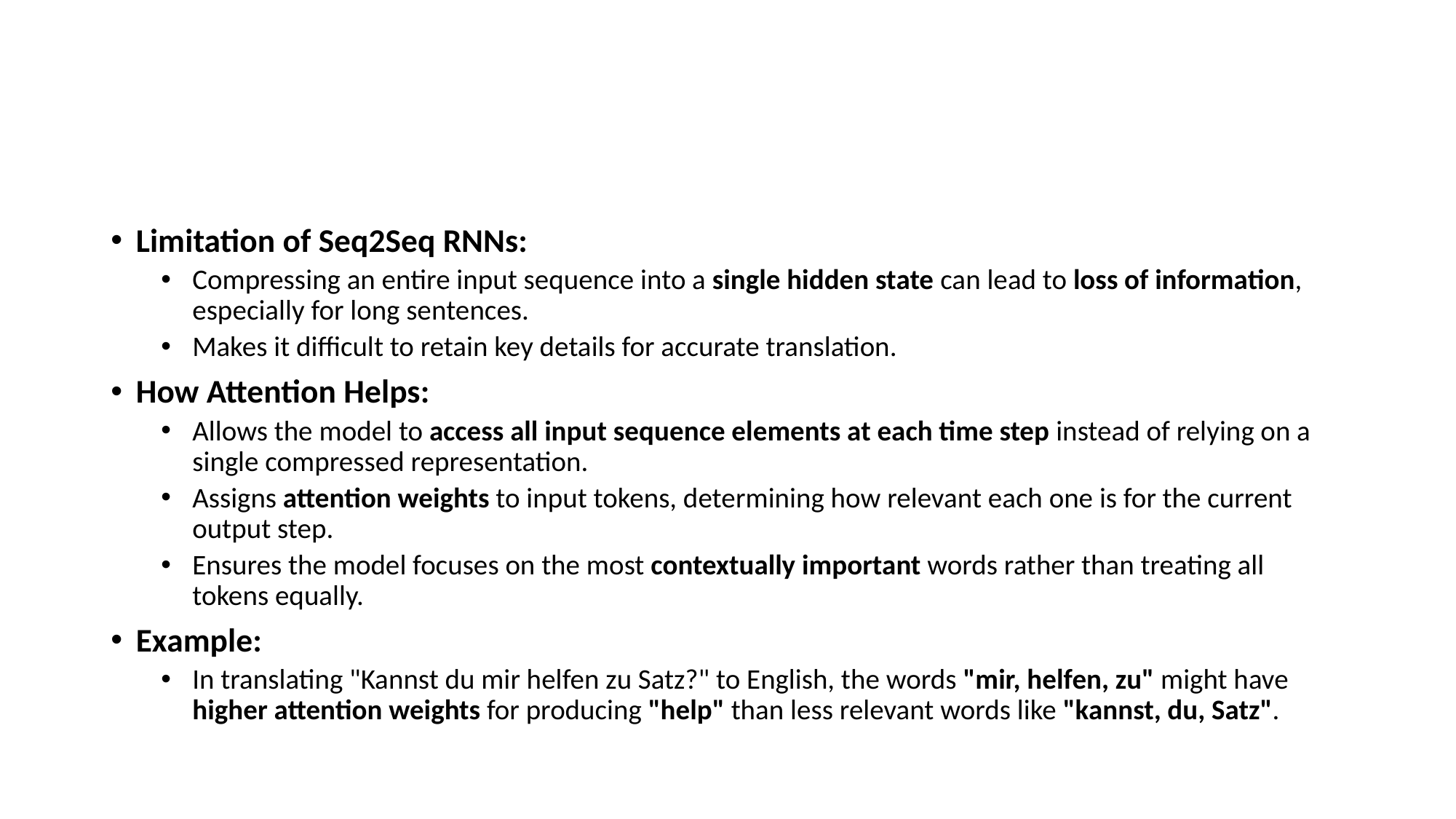

#
Limitation of Seq2Seq RNNs:
Compressing an entire input sequence into a single hidden state can lead to loss of information, especially for long sentences.
Makes it difficult to retain key details for accurate translation.
How Attention Helps:
Allows the model to access all input sequence elements at each time step instead of relying on a single compressed representation.
Assigns attention weights to input tokens, determining how relevant each one is for the current output step.
Ensures the model focuses on the most contextually important words rather than treating all tokens equally.
Example:
In translating "Kannst du mir helfen zu Satz?" to English, the words "mir, helfen, zu" might have higher attention weights for producing "help" than less relevant words like "kannst, du, Satz".